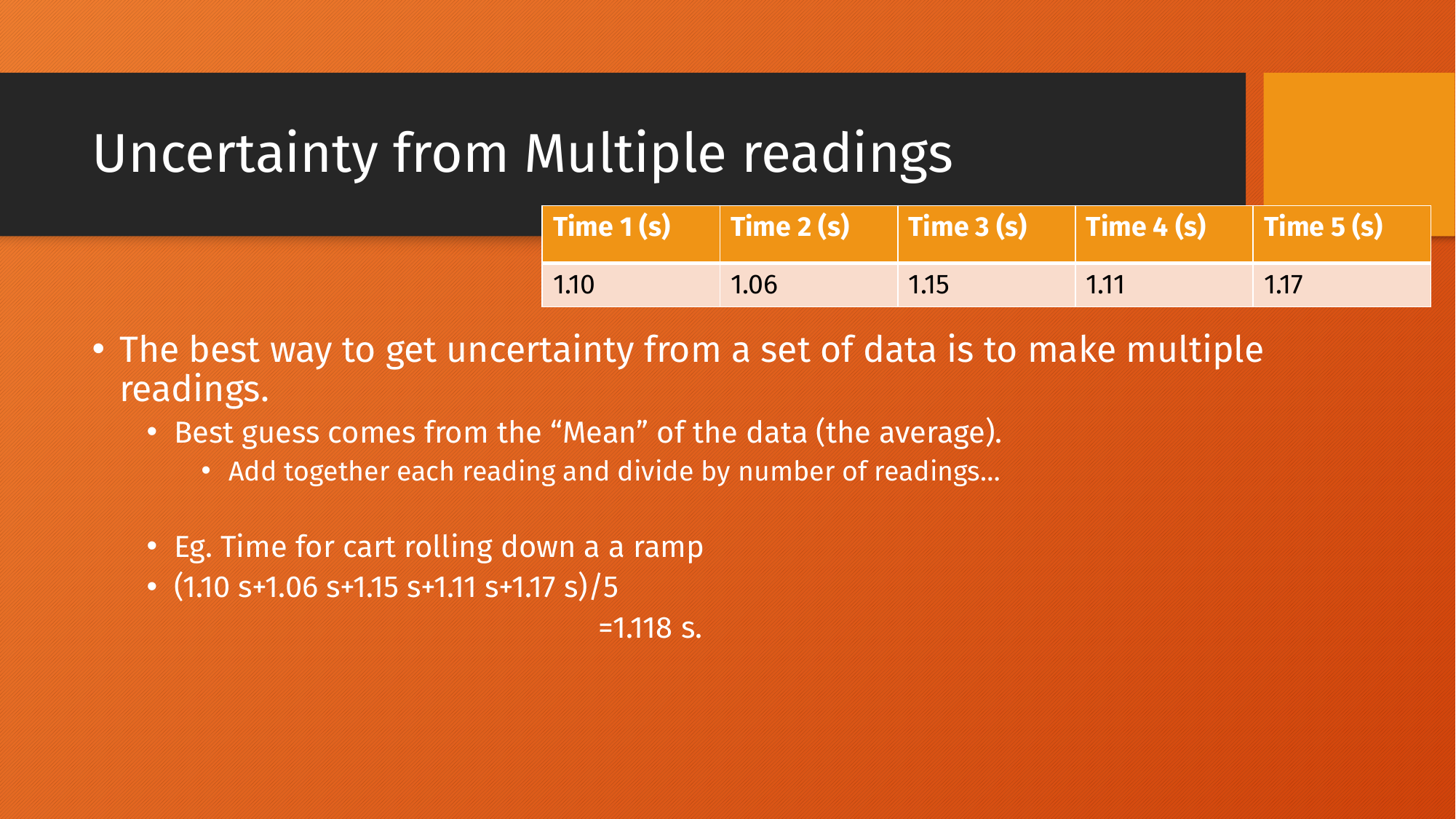

# Uncertainty from Multiple readings
| Time 1 (s) | Time 2 (s) | Time 3 (s) | Time 4 (s) | Time 5 (s) |
| --- | --- | --- | --- | --- |
| 1.10 | 1.06 | 1.15 | 1.11 | 1.17 |
The best way to get uncertainty from a set of data is to make multiple readings.
Best guess comes from the “Mean” of the data (the average).
Add together each reading and divide by number of readings…

Eg. Time for cart rolling down a a ramp
(1.10 s+1.06 s+1.15 s+1.11 s+1.17 s)/5
 				=1.118 s.